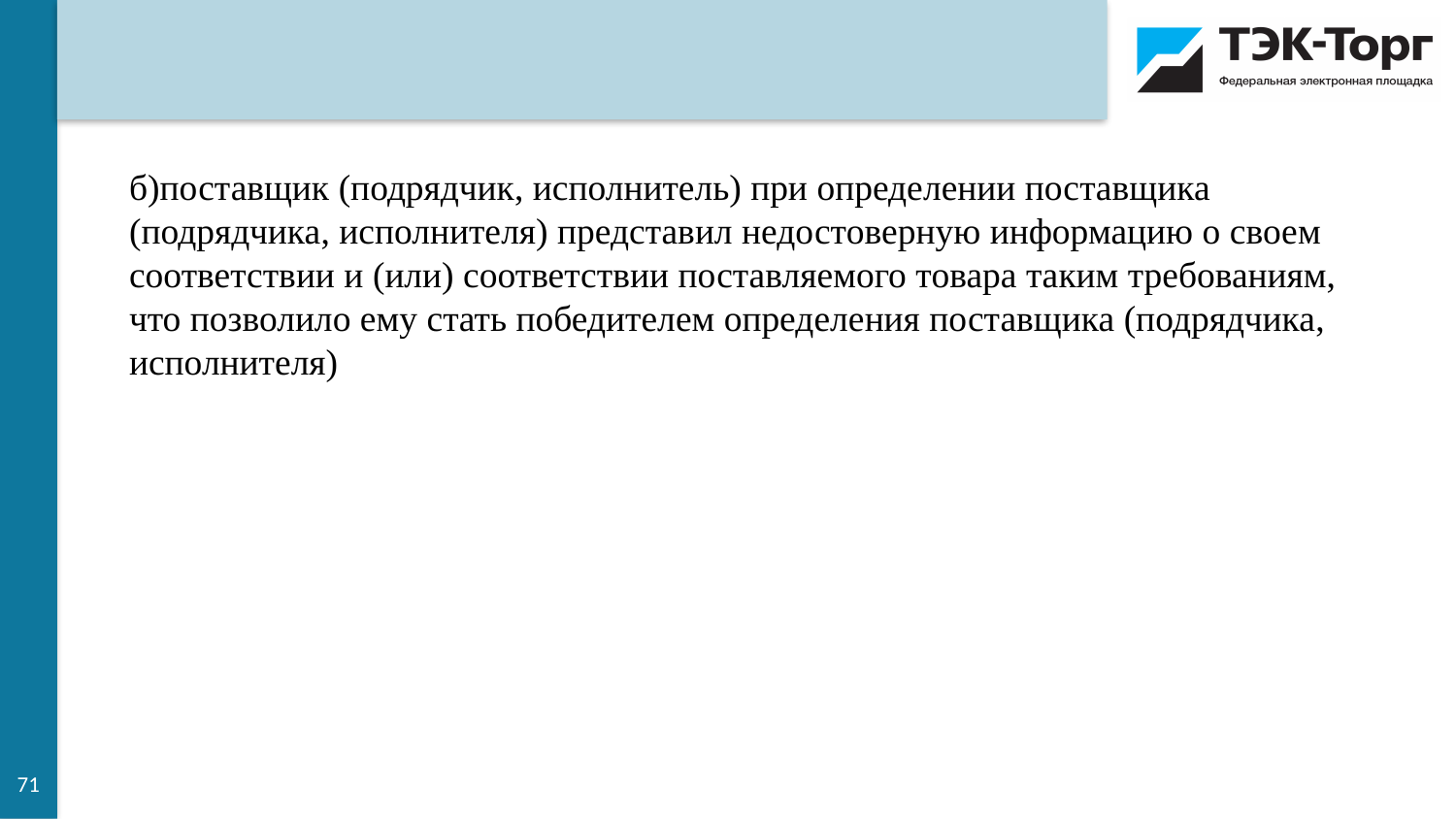

б)поставщик (подрядчик, исполнитель) при определении поставщика (подрядчика, исполнителя) представил недостоверную информацию о своем соответствии и (или) соответствии поставляемого товара таким требованиям, что позволило ему стать победителем определения поставщика (подрядчика, исполнителя)
71